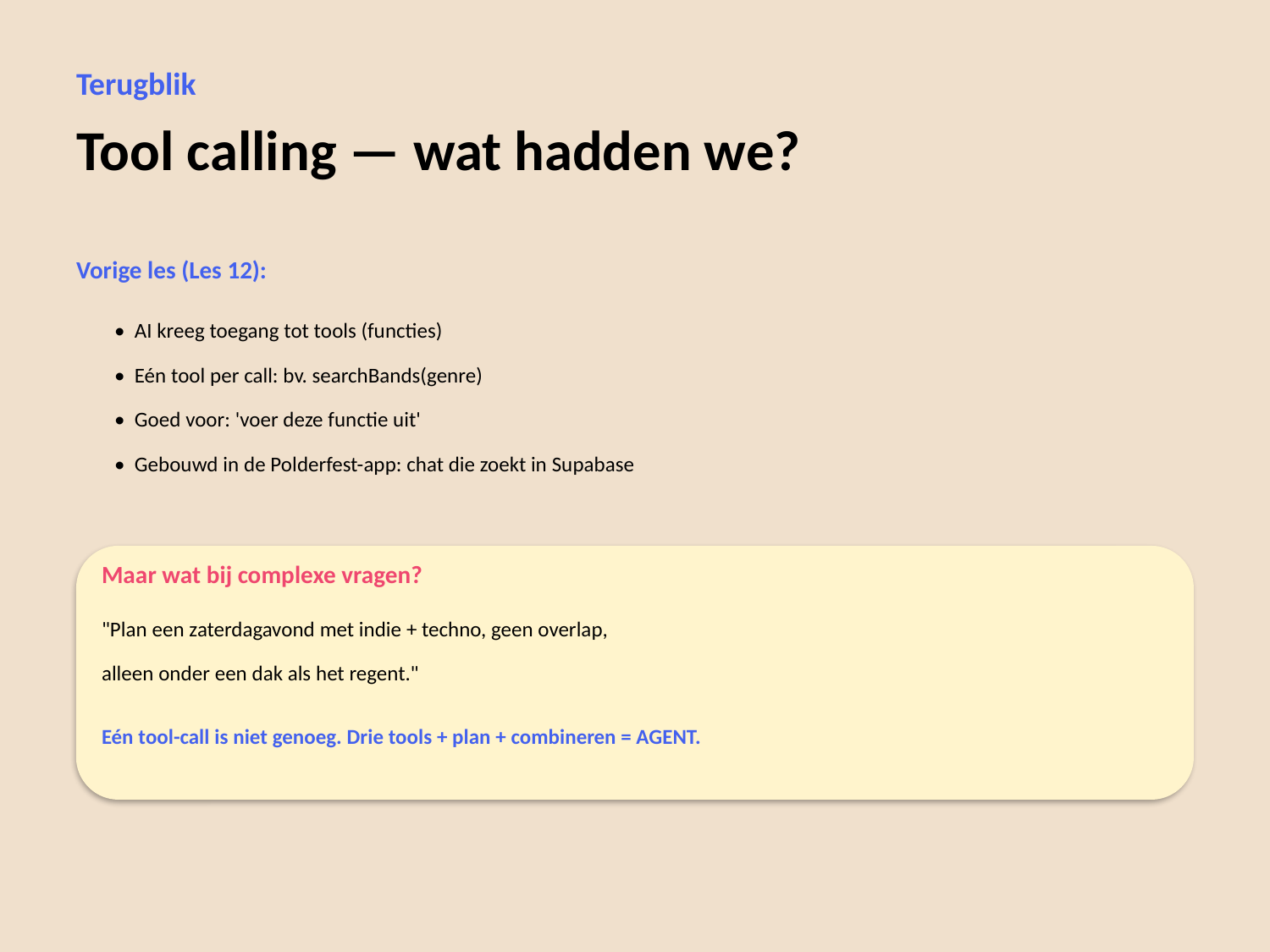

Terugblik
Tool calling — wat hadden we?
Vorige les (Les 12):
•  AI kreeg toegang tot tools (functies)
•  Eén tool per call: bv. searchBands(genre)
•  Goed voor: 'voer deze functie uit'
•  Gebouwd in de Polderfest-app: chat die zoekt in Supabase

Maar wat bij complexe vragen?
"Plan een zaterdagavond met indie + techno, geen overlap,
alleen onder een dak als het regent."
Eén tool-call is niet genoeg. Drie tools + plan + combineren = AGENT.